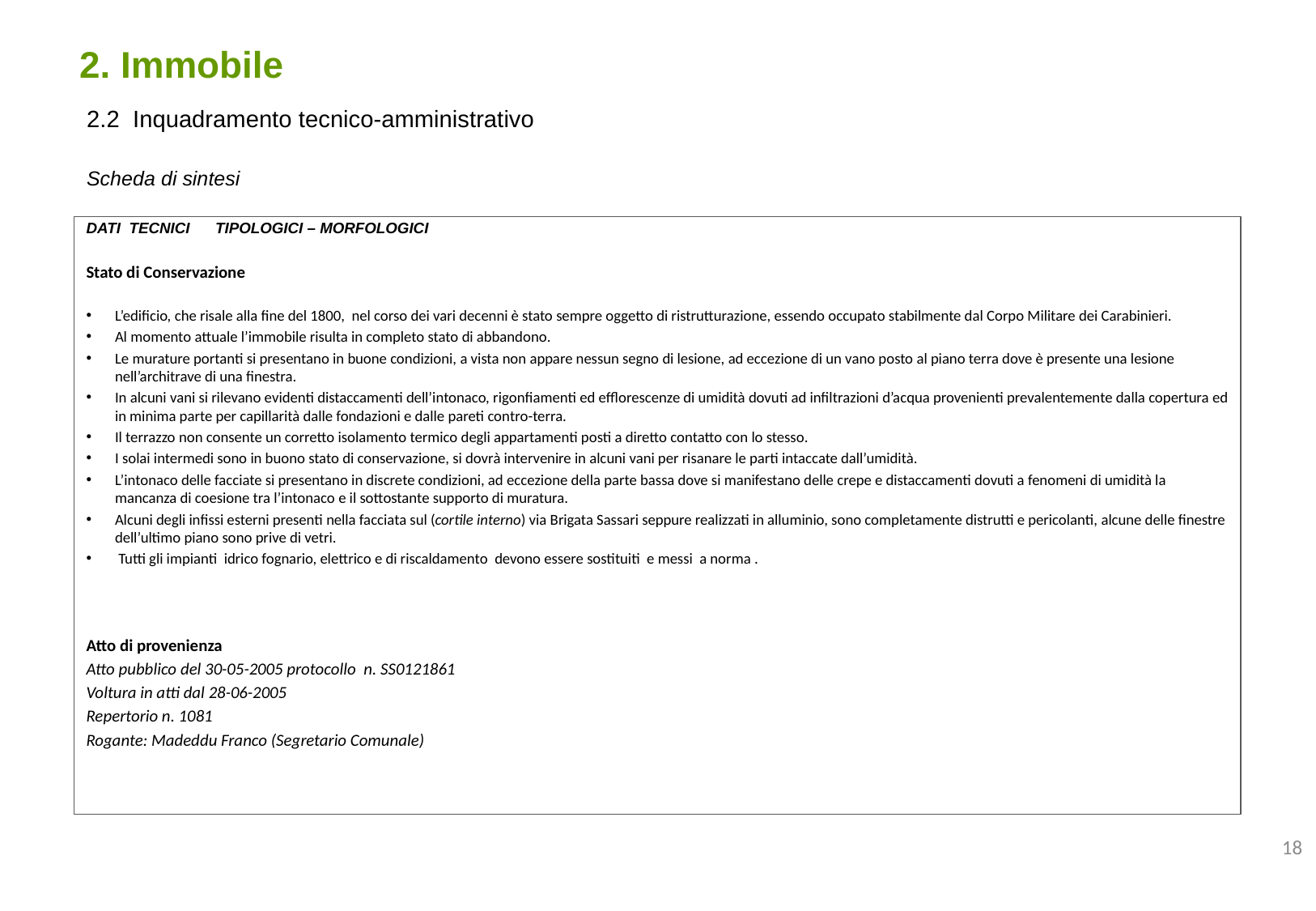

2. Immobile
2.2  Inquadramento tecnico-amministrativo

Scheda di sintesi
DATI  TECNICI      TIPOLOGICI – MORFOLOGICI

Stato di Conservazione

L’edificio, che risale alla fine del 1800,  nel corso dei vari decenni è stato sempre oggetto di ristrutturazione, essendo occupato stabilmente dal Corpo Militare dei Carabinieri.
Al momento attuale l’immobile risulta in completo stato di abbandono.
Le murature portanti si presentano in buone condizioni, a vista non appare nessun segno di lesione, ad eccezione di un vano posto al piano terra dove è presente una lesione nell’architrave di una finestra.
In alcuni vani si rilevano evidenti distaccamenti dell’intonaco, rigonfiamenti ed efflorescenze di umidità dovuti ad infiltrazioni d’acqua provenienti prevalentemente dalla copertura ed in minima parte per capillarità dalle fondazioni e dalle pareti contro-terra.
Il terrazzo non consente un corretto isolamento termico degli appartamenti posti a diretto contatto con lo stesso.
I solai intermedi sono in buono stato di conservazione, si dovrà intervenire in alcuni vani per risanare le parti intaccate dall’umidità.
L’intonaco delle facciate si presentano in discrete condizioni, ad eccezione della parte bassa dove si manifestano delle crepe e distaccamenti dovuti a fenomeni di umidità la mancanza di coesione tra l’intonaco e il sottostante supporto di muratura.
Alcuni degli infissi esterni presenti nella facciata sul (cortile interno) via Brigata Sassari seppure realizzati in alluminio, sono completamente distrutti e pericolanti, alcune delle finestre dell’ultimo piano sono prive di vetri.
 Tutti gli impianti  idrico fognario, elettrico e di riscaldamento  devono essere sostituiti  e messi  a norma .

Atto di provenienza
Atto pubblico del 30-05-2005 protocollo  n. SS0121861
Voltura in atti dal 28-06-2005
Repertorio n. 1081
Rogante: Madeddu Franco (Segretario Comunale)

18